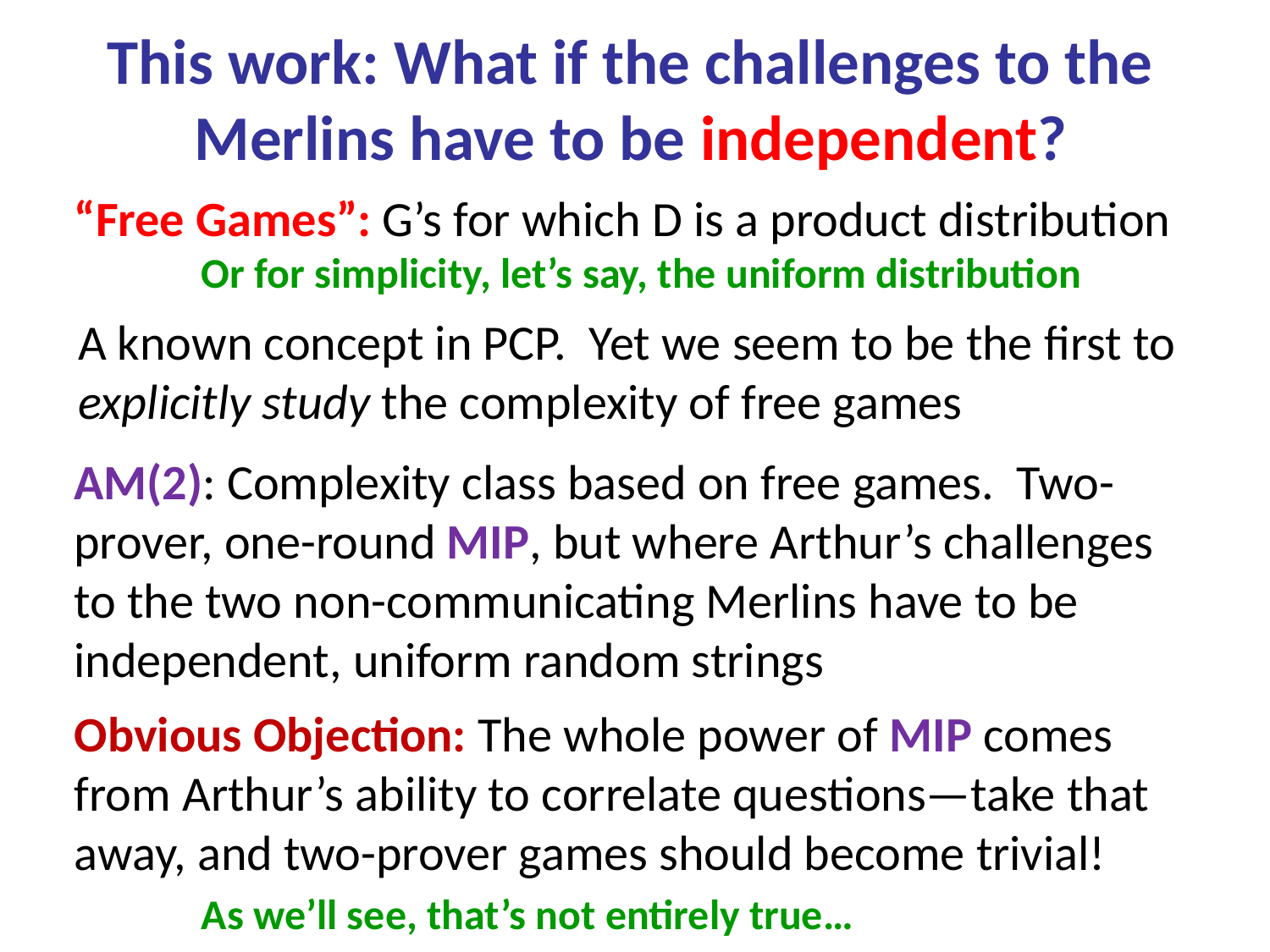

# This work: What if the challenges to the Merlins have to be independent?
“Free Games”: G’s for which D is a product distribution
	Or for simplicity, let’s say, the uniform distribution
A known concept in PCP.  Yet we seem to be the first to explicitly study the complexity of free games
AM(2): Complexity class based on free games.  Two-prover, one-round MIP, but where Arthur’s challenges to the two non-communicating Merlins have to be independent, uniform random strings
Obvious Objection: The whole power of MIP comes from Arthur’s ability to correlate questions—take that away, and two-prover games should become trivial!
	As we’ll see, that’s not entirely true…